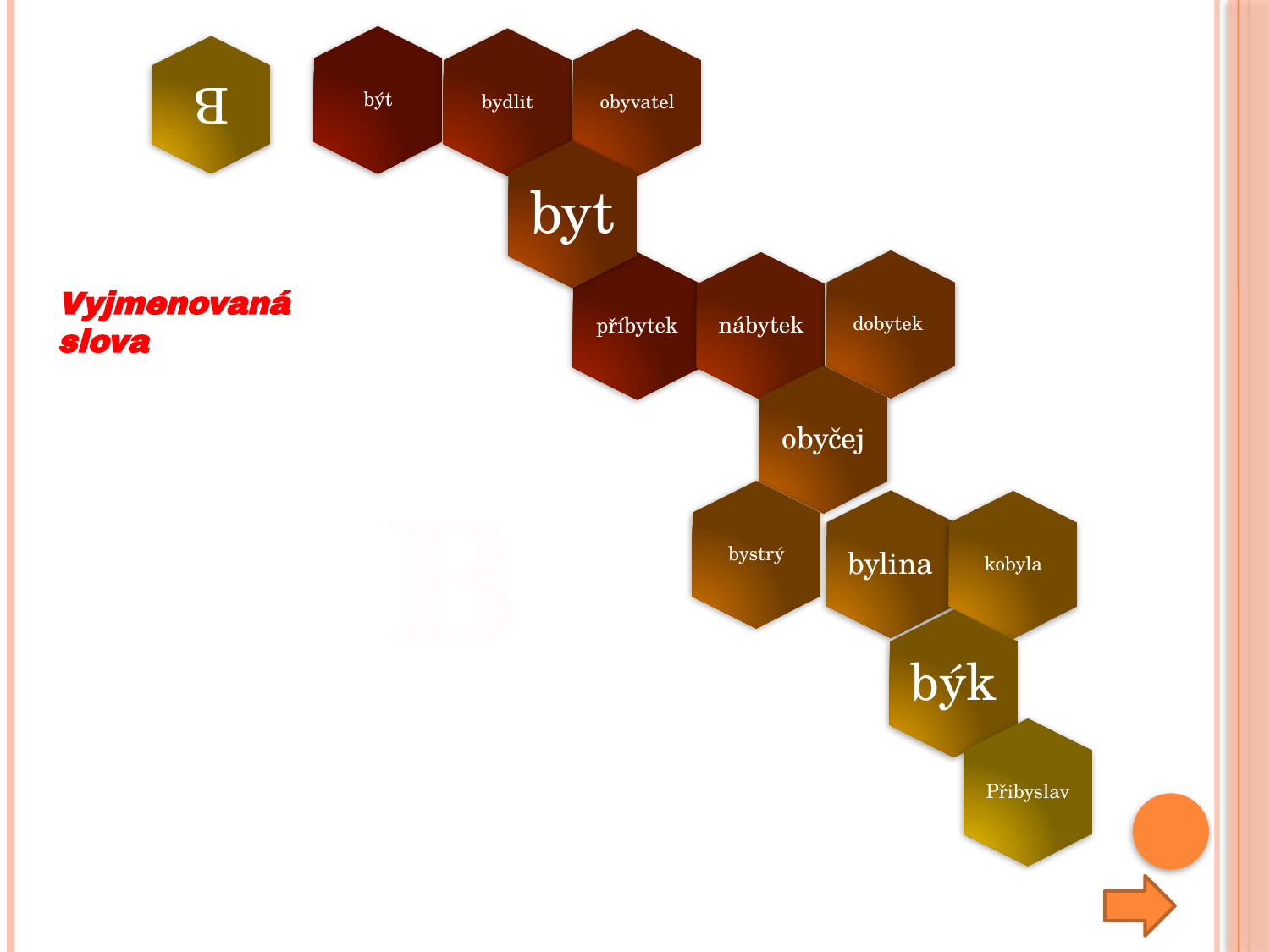

být
příbytek
bydlit
nábytek
obyvatel
byt
dobytek
obyčej
bystrý
bylina
kobyla
býk
B
Přibyslav
Vyjmenovaná slova
B